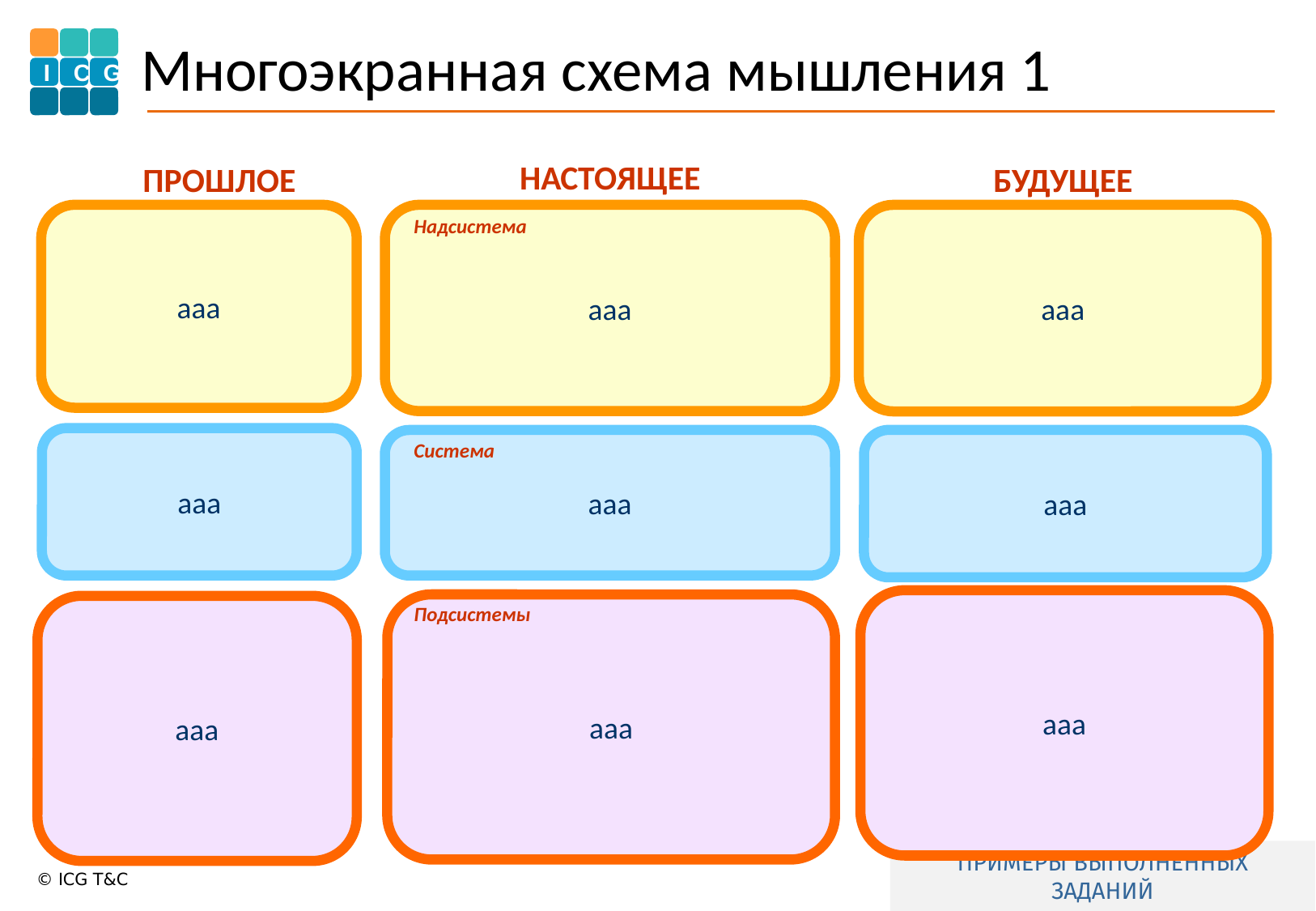

# Многоэкранная схема мышления 1
НАСТОЯЩЕЕ
ПРОШЛОЕ
БУДУЩЕЕ
aaa
aaa
aaa
Надсистема
aaa
aaa
aaa
Система
aaa
aaa
aaa
Подсистемы